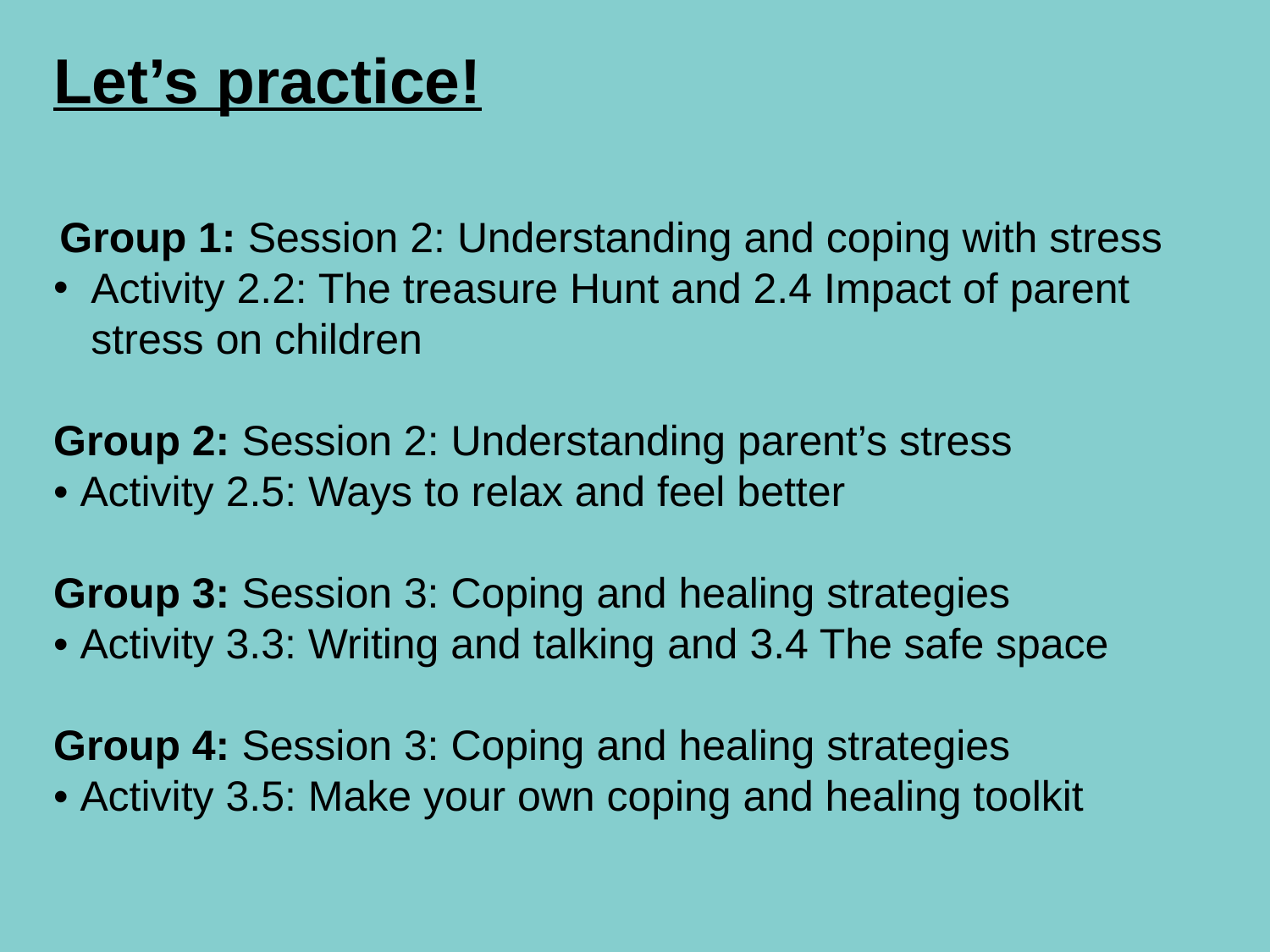

Let’s practice!
Group 1: Session 2: Understanding and coping with stress
Activity 2.2: The treasure Hunt and 2.4 Impact of parent stress on children

Group 2: Session 2: Understanding parent’s stress
• Activity 2.5: Ways to relax and feel better

Group 3: Session 3: Coping and healing strategies
• Activity 3.3: Writing and talking and 3.4 The safe space

Group 4: Session 3: Coping and healing strategies
• Activity 3.5: Make your own coping and healing toolkit